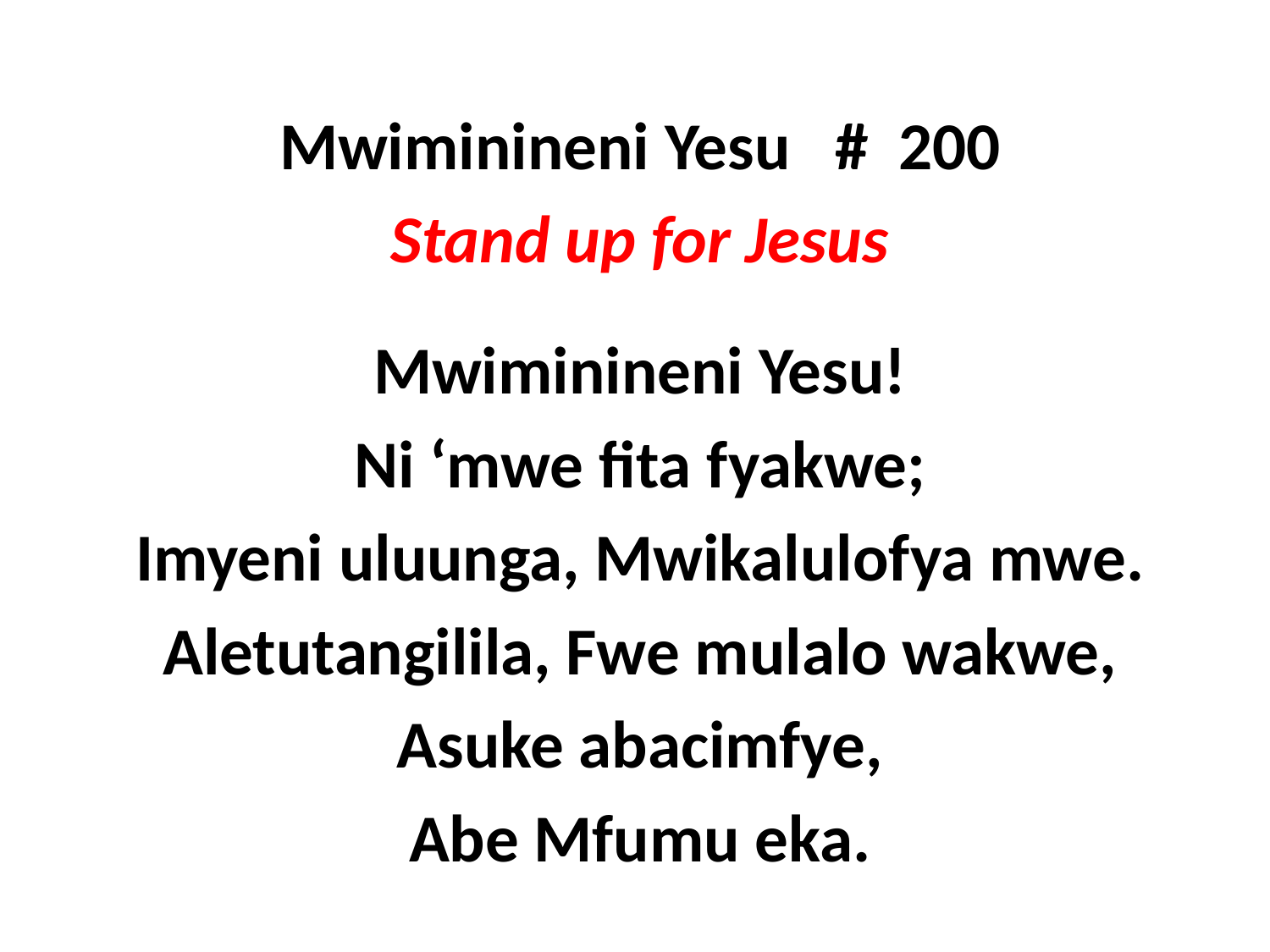

Mwiminineni Yesu   #  200
Stand up for Jesus

Mwiminineni Yesu!
Ni ‘mwe fita fyakwe;
Imyeni uluunga, Mwikalulofya mwe.
Aletutangilila, Fwe mulalo wakwe,
Asuke abacimfye,
Abe Mfumu eka.